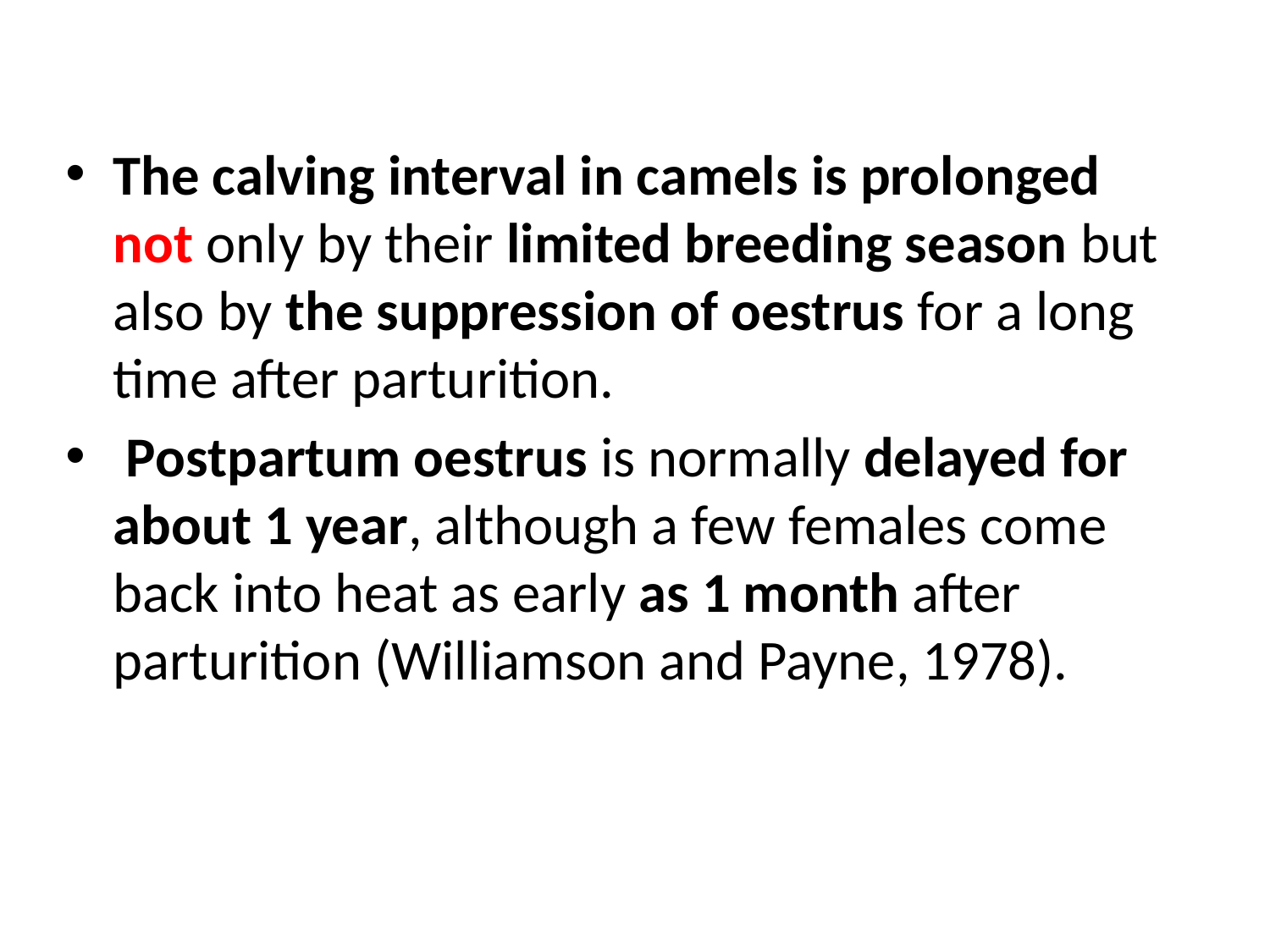

The calving interval in camels is prolonged not only by their limited breeding season but also by the suppression of oestrus for a long time after parturition.
 Postpartum oestrus is normally delayed for about 1 year, although a few females come back into heat as early as 1 month after parturition (Williamson and Payne, 1978).